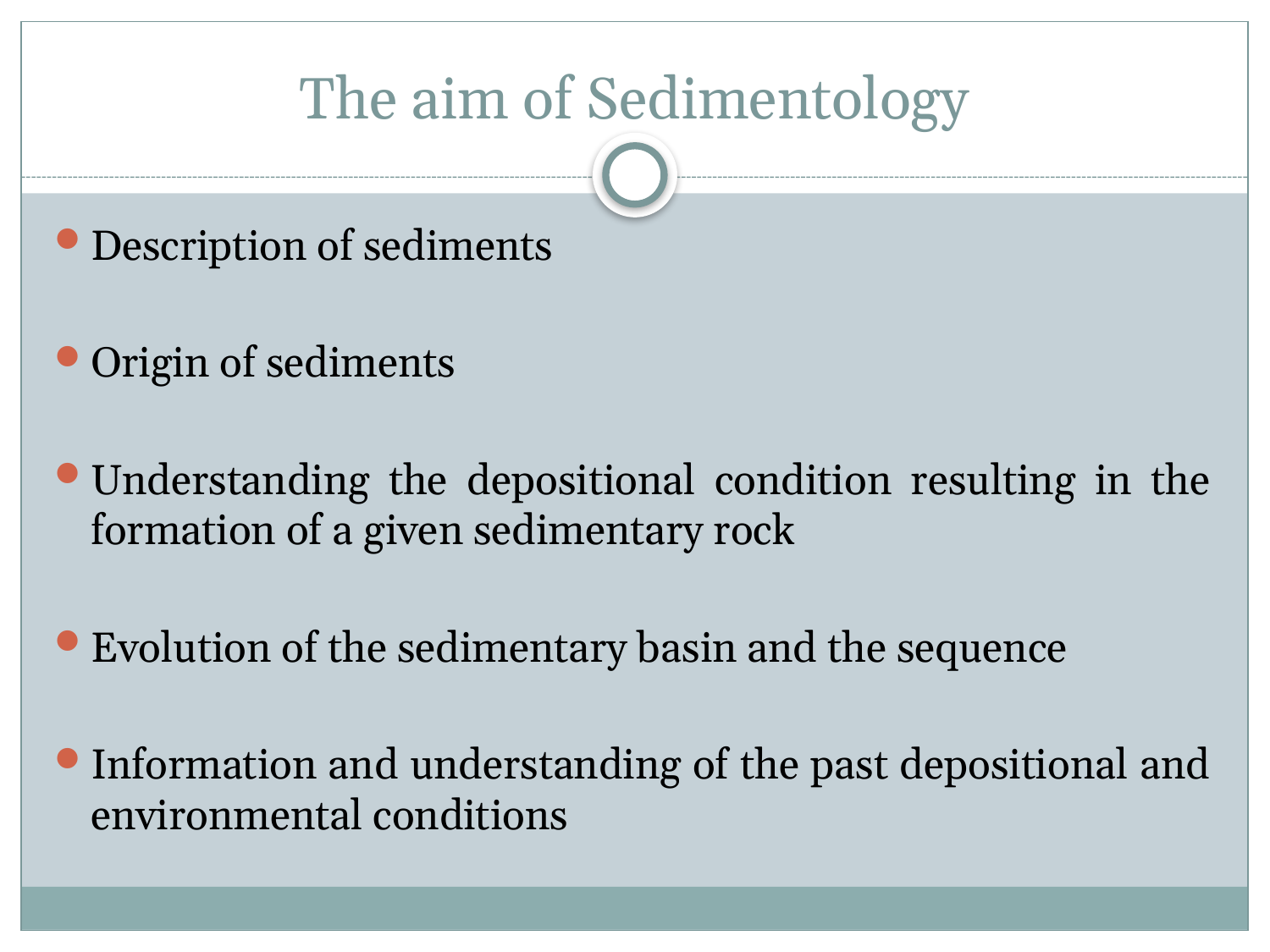

# The aim of Sedimentology
Description of sediments

Origin of sediments

Understanding the depositional condition resulting in the formation of a given sedimentary rock

Evolution of the sedimentary basin and the sequence

Information and understanding of the past depositional and environmental conditions